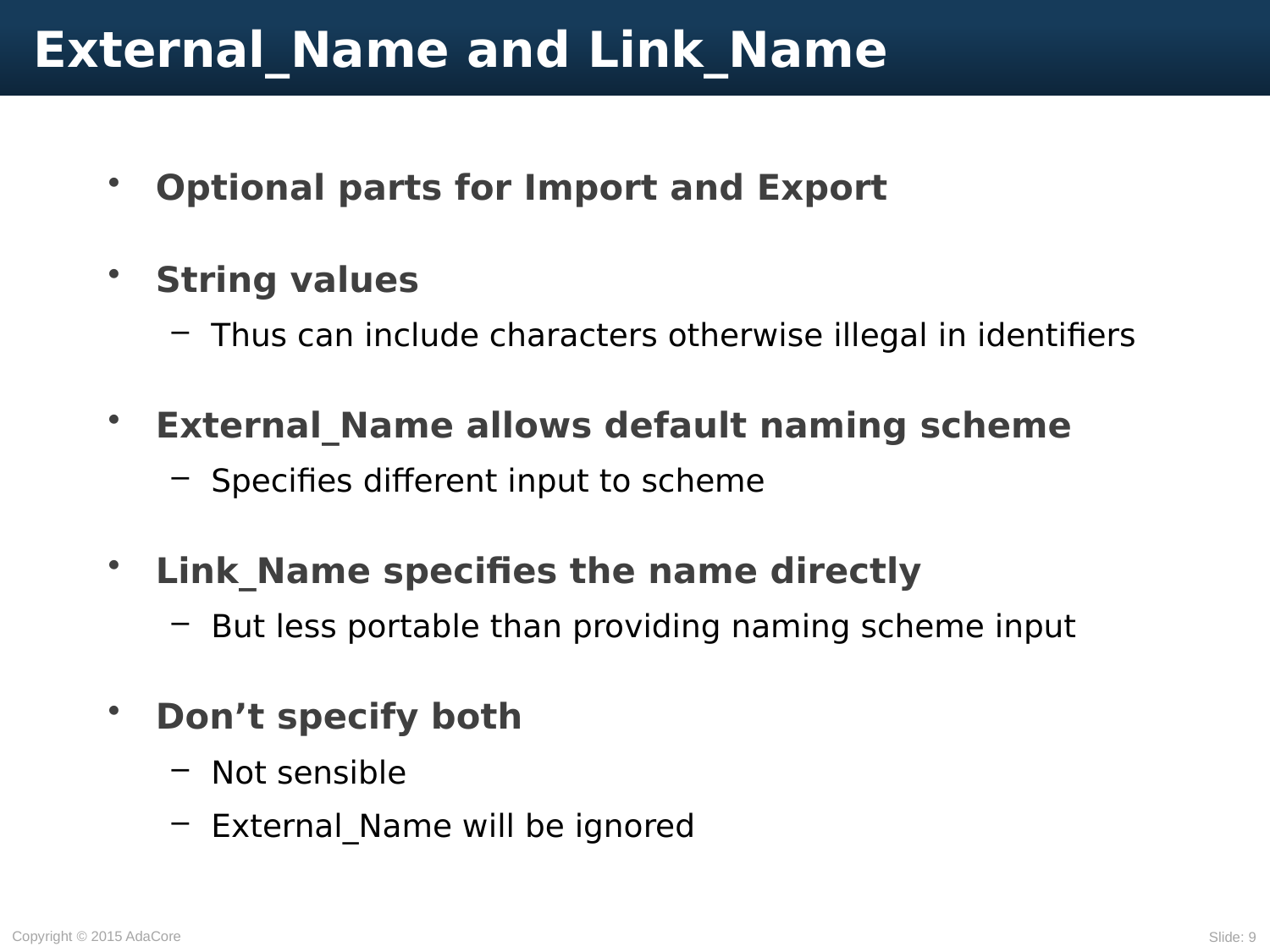

# External_Name and Link_Name
Optional parts for Import and Export
String values
Thus can include characters otherwise illegal in identifiers
External_Name allows default naming scheme
Specifies different input to scheme
Link_Name specifies the name directly
But less portable than providing naming scheme input
Don’t specify both
Not sensible
External_Name will be ignored